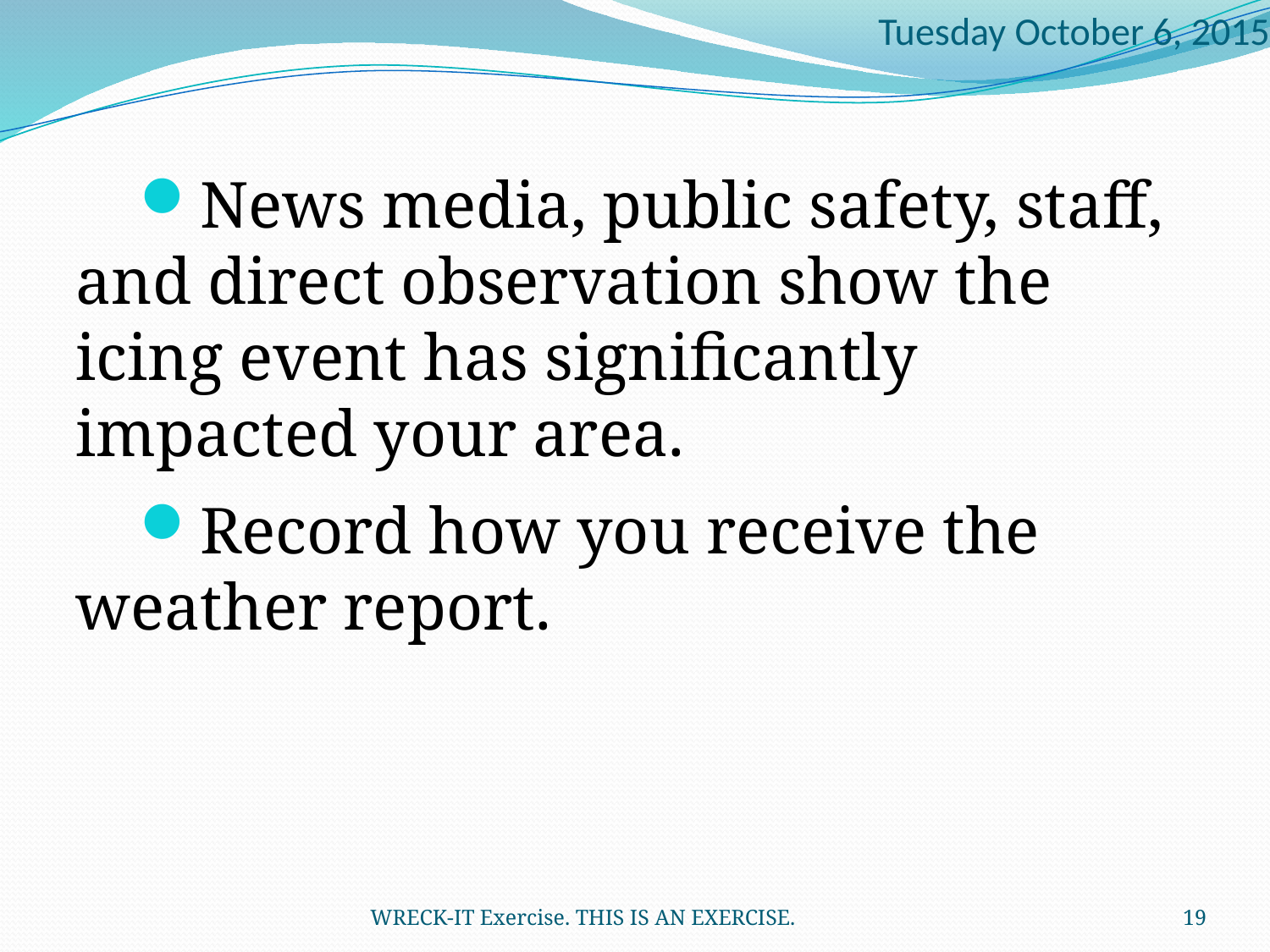

Tuesday October 6, 2015
News media, public safety, staff, and direct observation show the icing event has significantly impacted your area.
Record how you receive the weather report.

WRECK-IT Exercise. THIS IS AN EXERCISE.
19